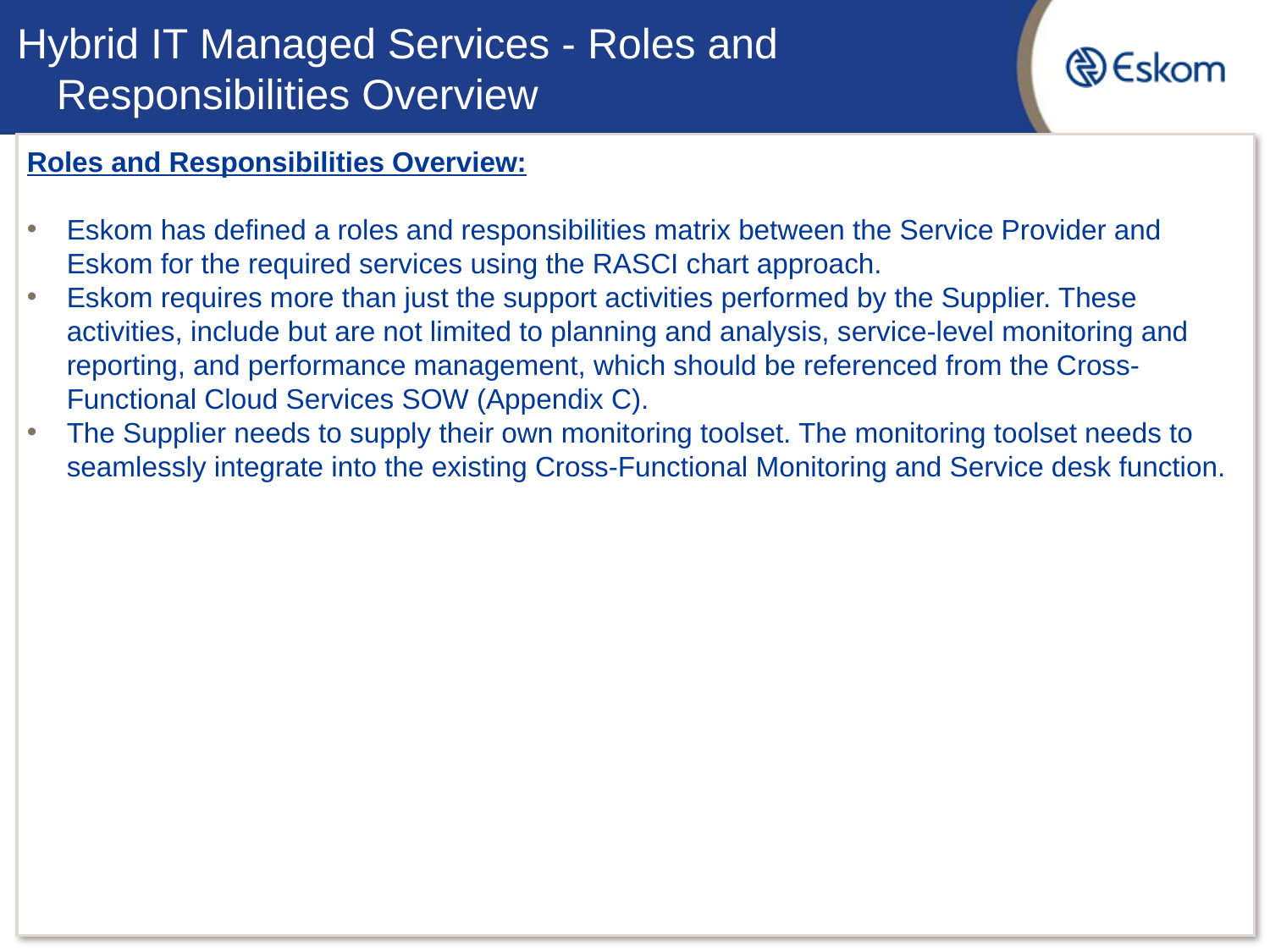

# Hybrid IT Managed Services - Roles and Responsibilities Overview
Roles and Responsibilities Overview:

Eskom has defined a roles and responsibilities matrix between the Service Provider and Eskom for the required services using the RASCI chart approach.
Eskom requires more than just the support activities performed by the Supplier. These activities, include but are not limited to planning and analysis, service-level monitoring and reporting, and performance management, which should be referenced from the Cross-Functional Cloud Services SOW (Appendix C).
The Supplier needs to supply their own monitoring toolset. The monitoring toolset needs to seamlessly integrate into the existing Cross-Functional Monitoring and Service desk function.